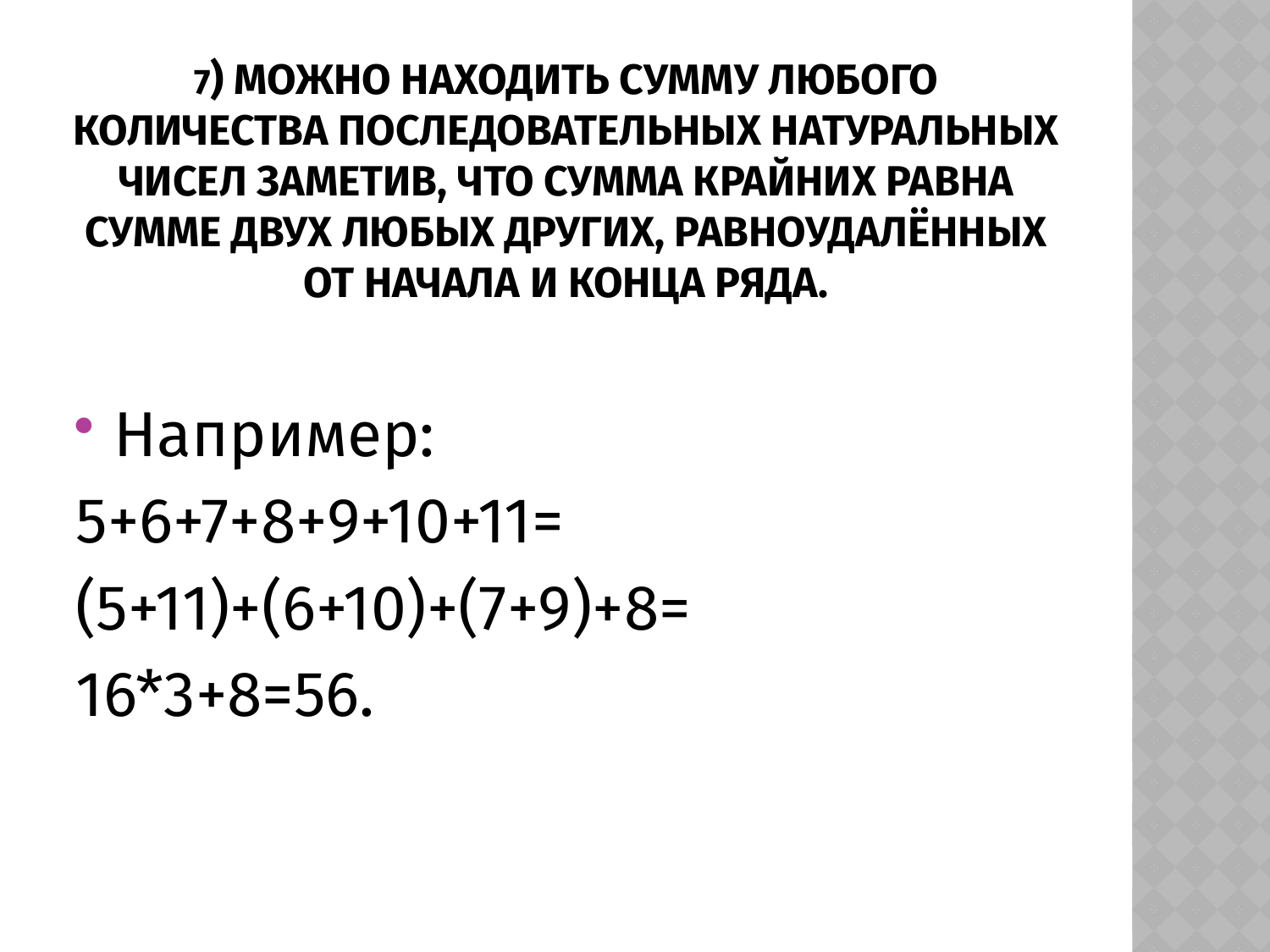

# 7) Можно находить сумму любого количества последовательных натуральных чисел заметив, что сумма крайних равна сумме двух любых других, равноудалённых от начала и конца ряда.
Например:
5+6+7+8+9+10+11=
(5+11)+(6+10)+(7+9)+8=
16*3+8=56.